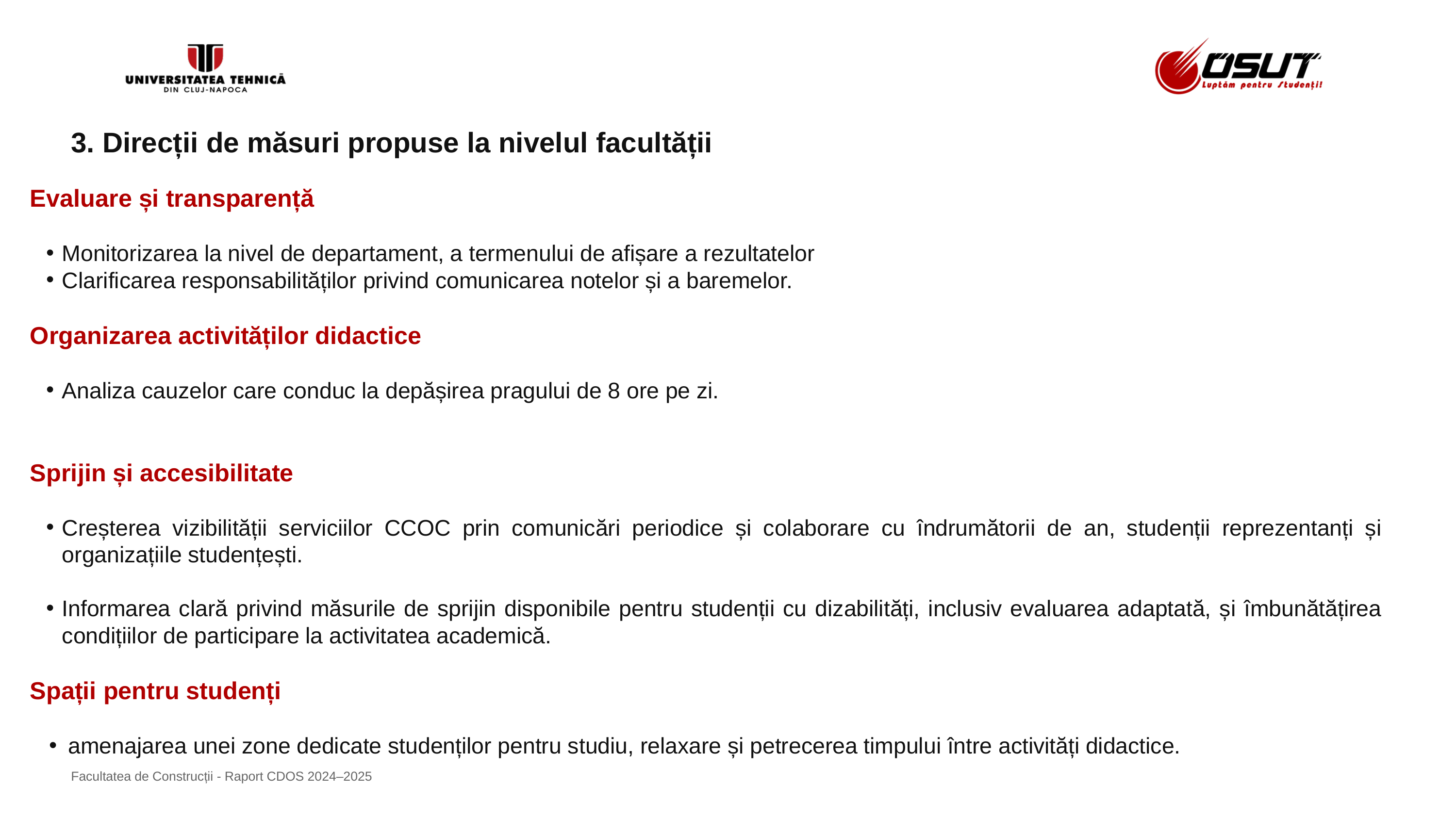

3. Direcții de măsuri propuse la nivelul facultății
Evaluare și transparență

Monitorizarea la nivel de departament, a termenului de afișare a rezultatelor
Clarificarea responsabilităților privind comunicarea notelor și a baremelor.

Organizarea activităților didactice

Analiza cauzelor care conduc la depășirea pragului de 8 ore pe zi.

Sprijin și accesibilitate

Creșterea vizibilității serviciilor CCOC prin comunicări periodice și colaborare cu îndrumătorii de an, studenții reprezentanți și organizațiile studențești.

Informarea clară privind măsurile de sprijin disponibile pentru studenții cu dizabilități, inclusiv evaluarea adaptată, și îmbunătățirea condițiilor de participare la activitatea academică.

Spații pentru studenți

amenajarea unei zone dedicate studenților pentru studiu, relaxare și petrecerea timpului între activități didactice.

Facultatea de Construcții - Raport CDOS 2024–2025